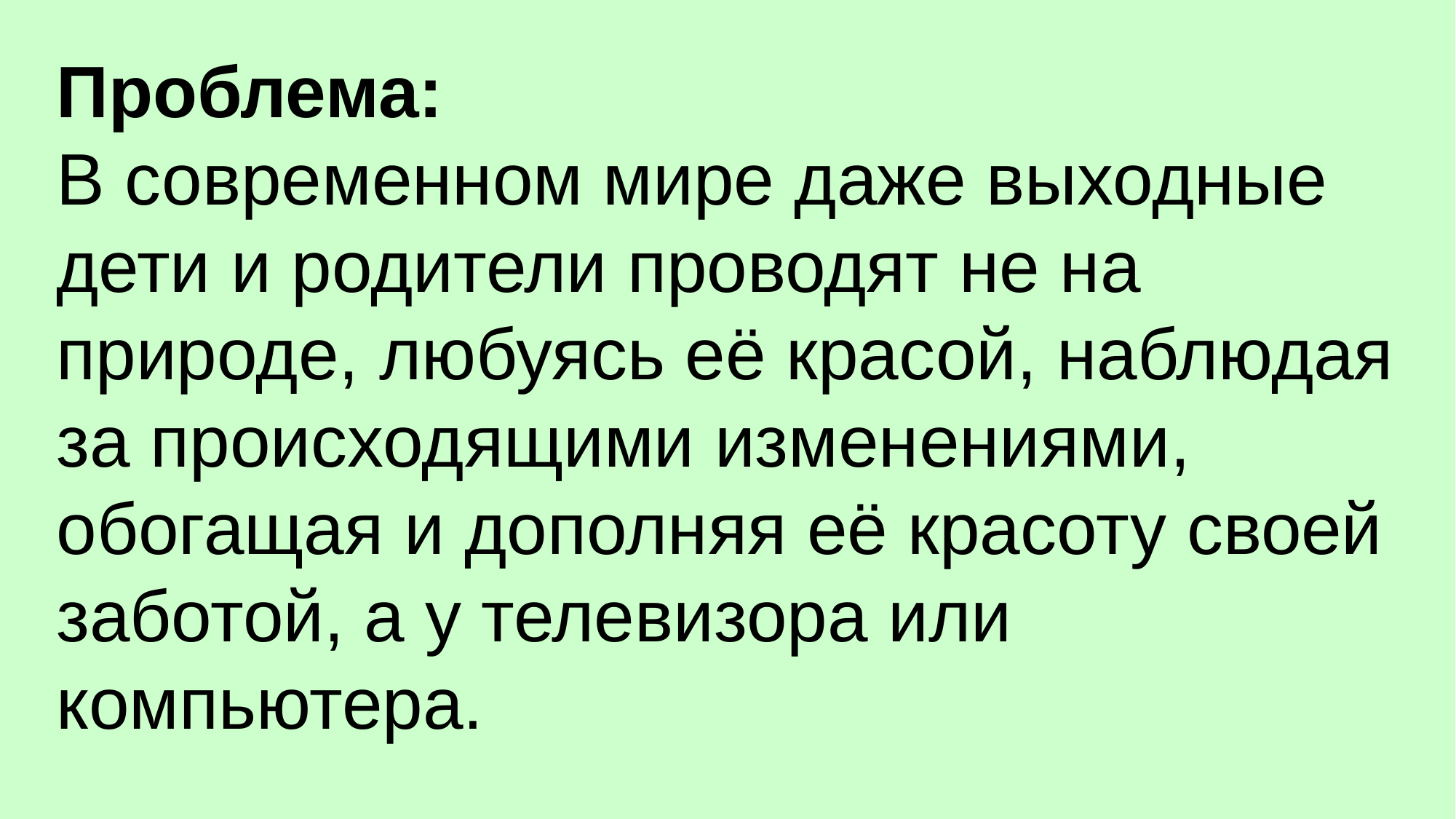

Проблема:
В современном мире даже выходные дети и родители проводят не на
природе, любуясь её красой, наблюдая за происходящими изменениями,
обогащая и дополняя её красоту своей заботой, а у телевизора или
компьютера.